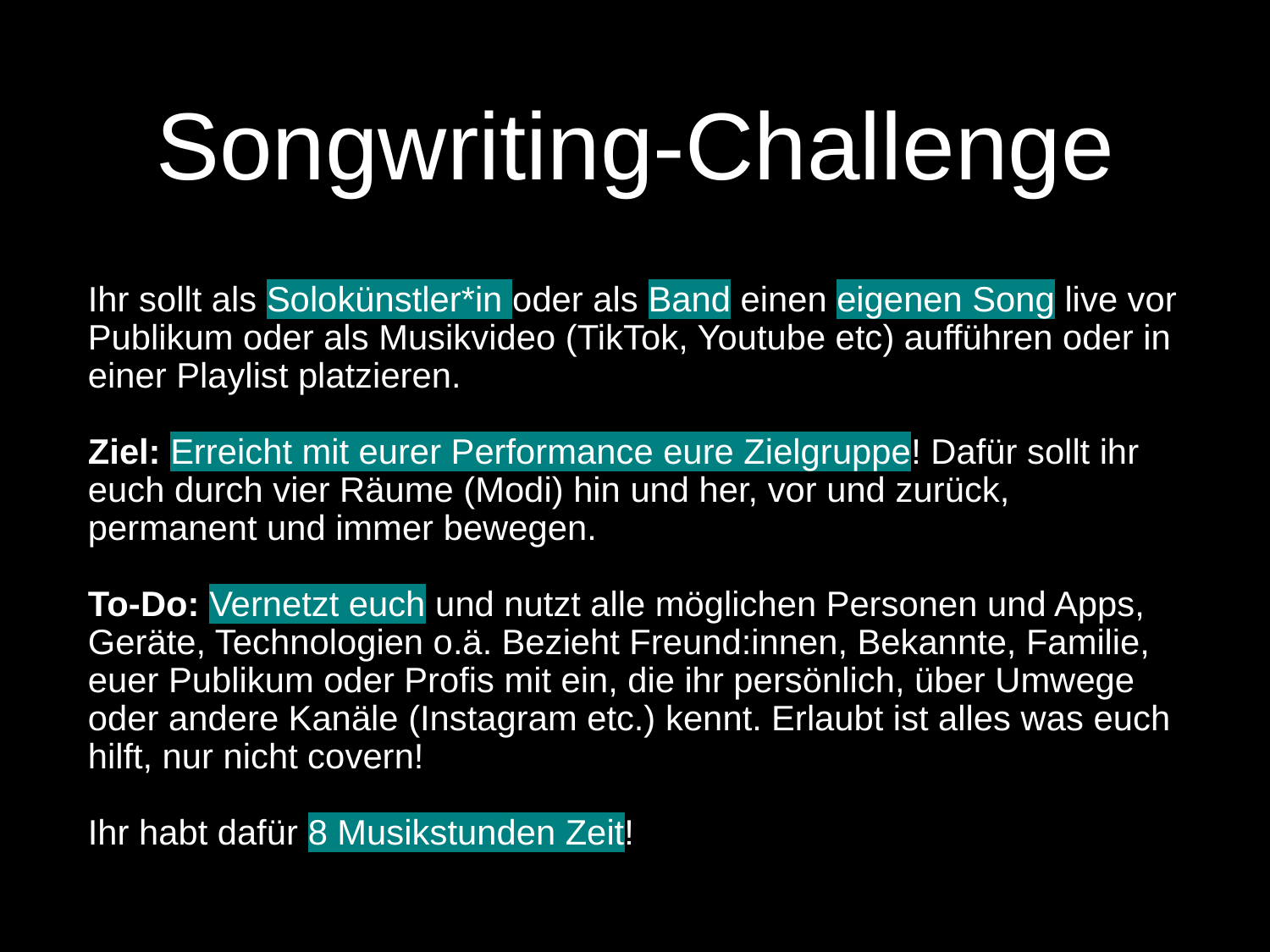

Songwriting-Challenge

Ihr sollt als Solokünstler*in oder als Band einen eigenen Song live vor Publikum oder als Musikvideo (TikTok, Youtube etc) aufführen oder in einer Playlist platzieren.

Ziel: Erreicht mit eurer Performance eure Zielgruppe! Dafür sollt ihr euch durch vier Räume (Modi) hin und her, vor und zurück, permanent und immer bewegen.

To-Do: Vernetzt euch und nutzt alle möglichen Personen und Apps, Geräte, Technologien o.ä. Bezieht Freund:innen, Bekannte, Familie, euer Publikum oder Profis mit ein, die ihr persönlich, über Umwege oder andere Kanäle (Instagram etc.) kennt. Erlaubt ist alles was euch hilft, nur nicht covern!

Ihr habt dafür 8 Musikstunden Zeit!